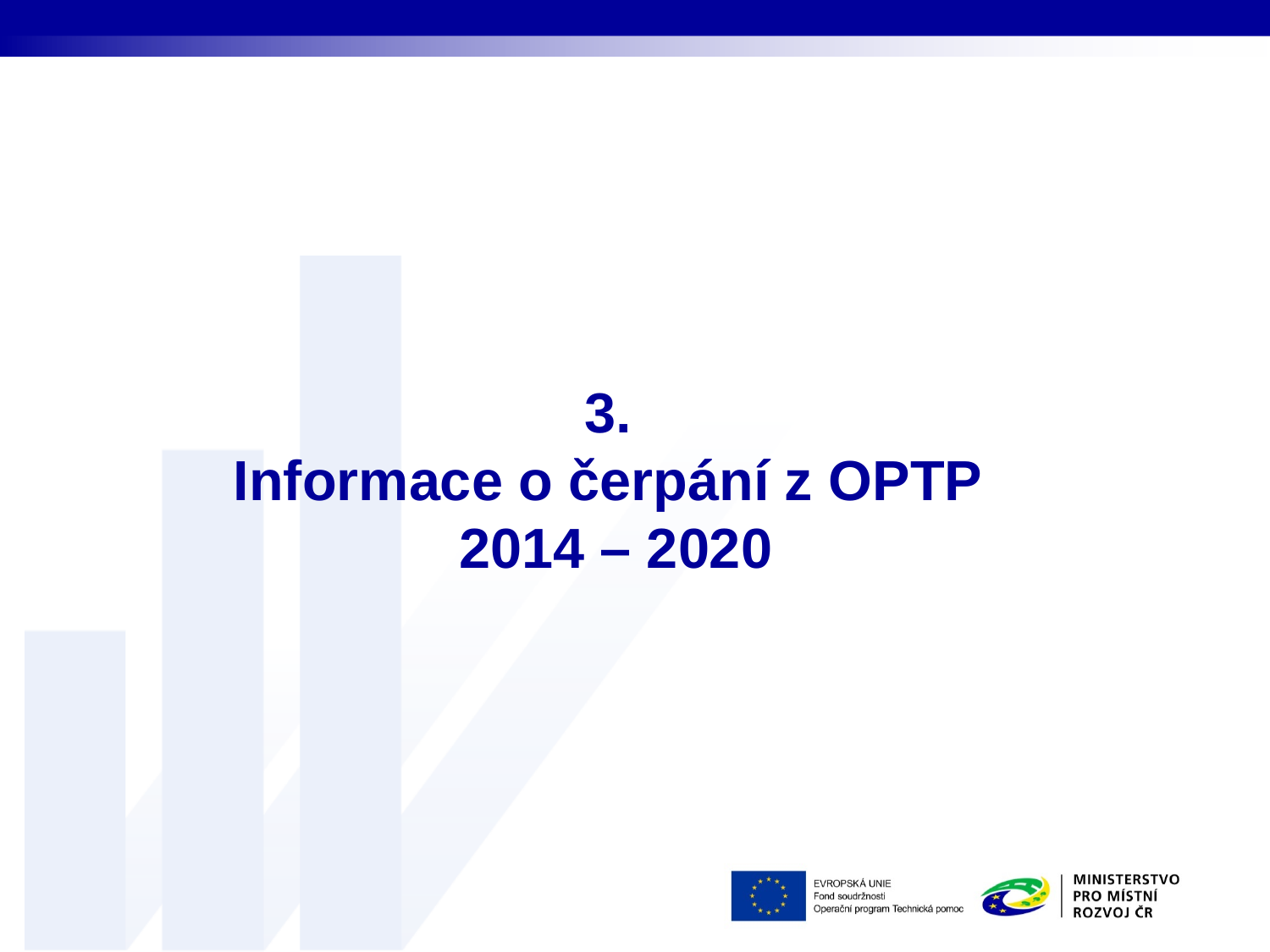

# 3. Informace o čerpání z OPTP 2014 – 2020